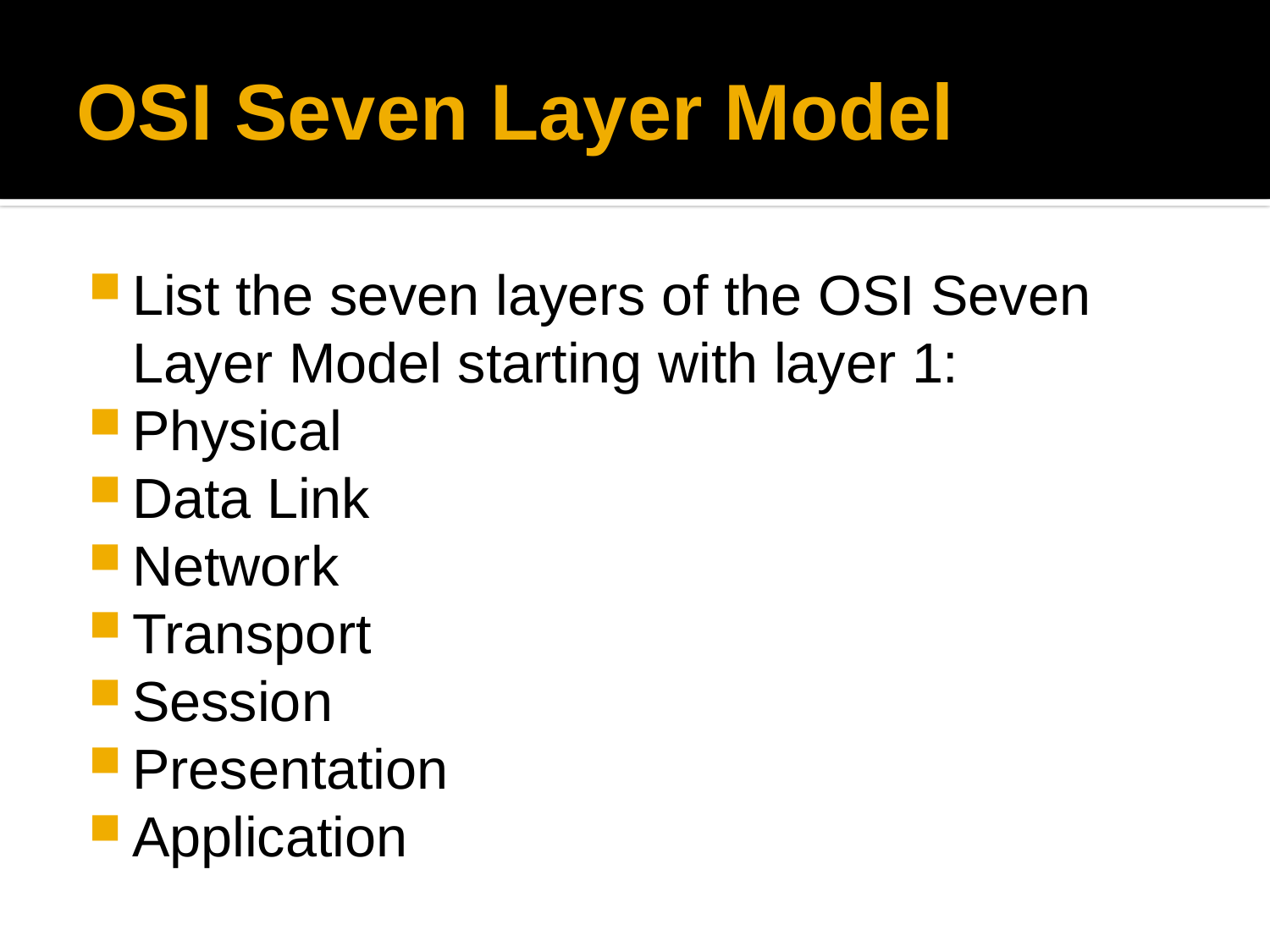

# OSI Seven Layer Model
List the seven layers of the OSI Seven Layer Model starting with layer 1:
Physical
Data Link
Network
Transport
Session
Presentation
Application